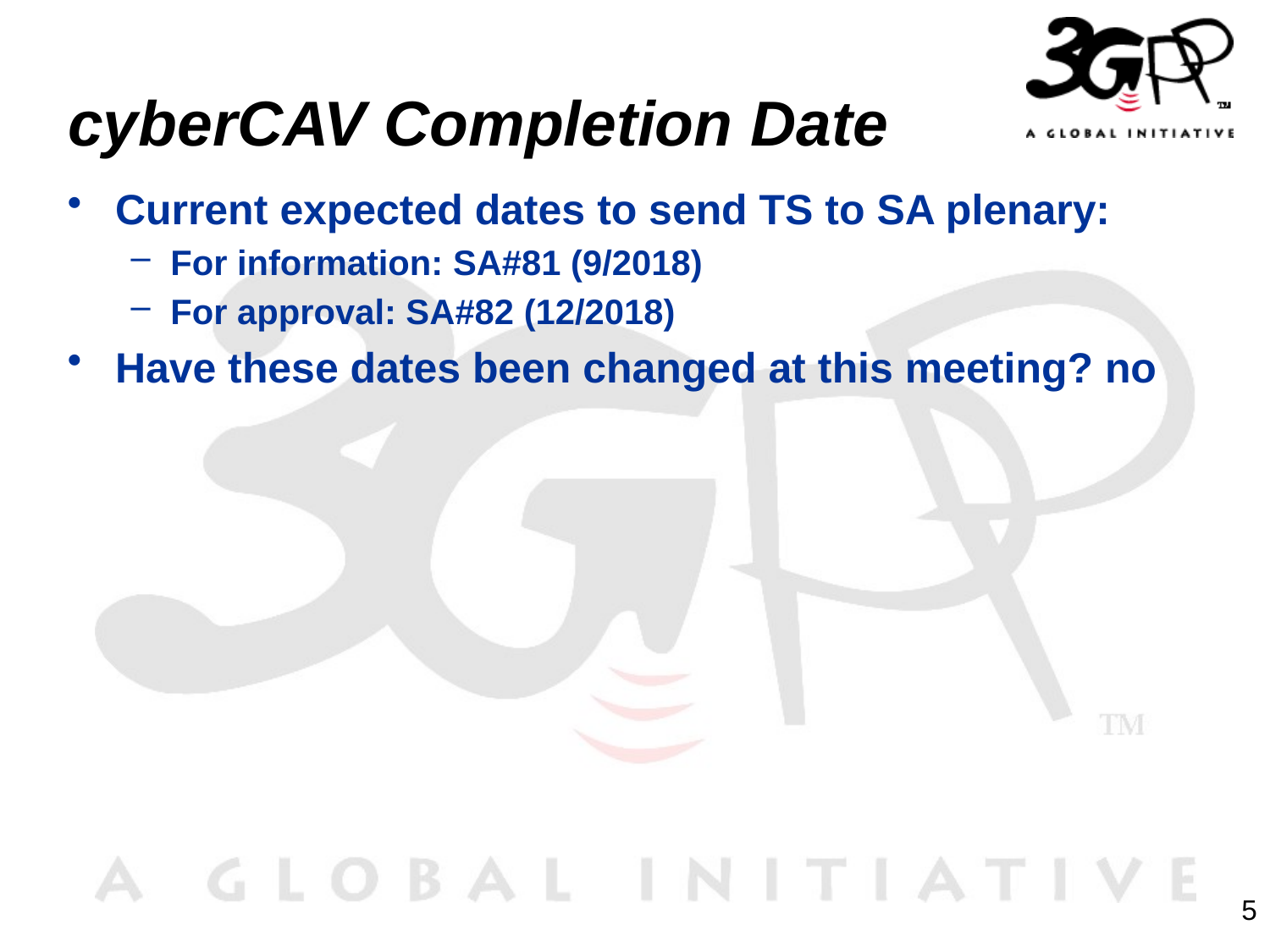

# cyberCAV Completion Date
Current expected dates to send TS to SA plenary:
For information: SA#81 (9/2018)
For approval: SA#82 (12/2018)
Have these dates been changed at this meeting? no

5